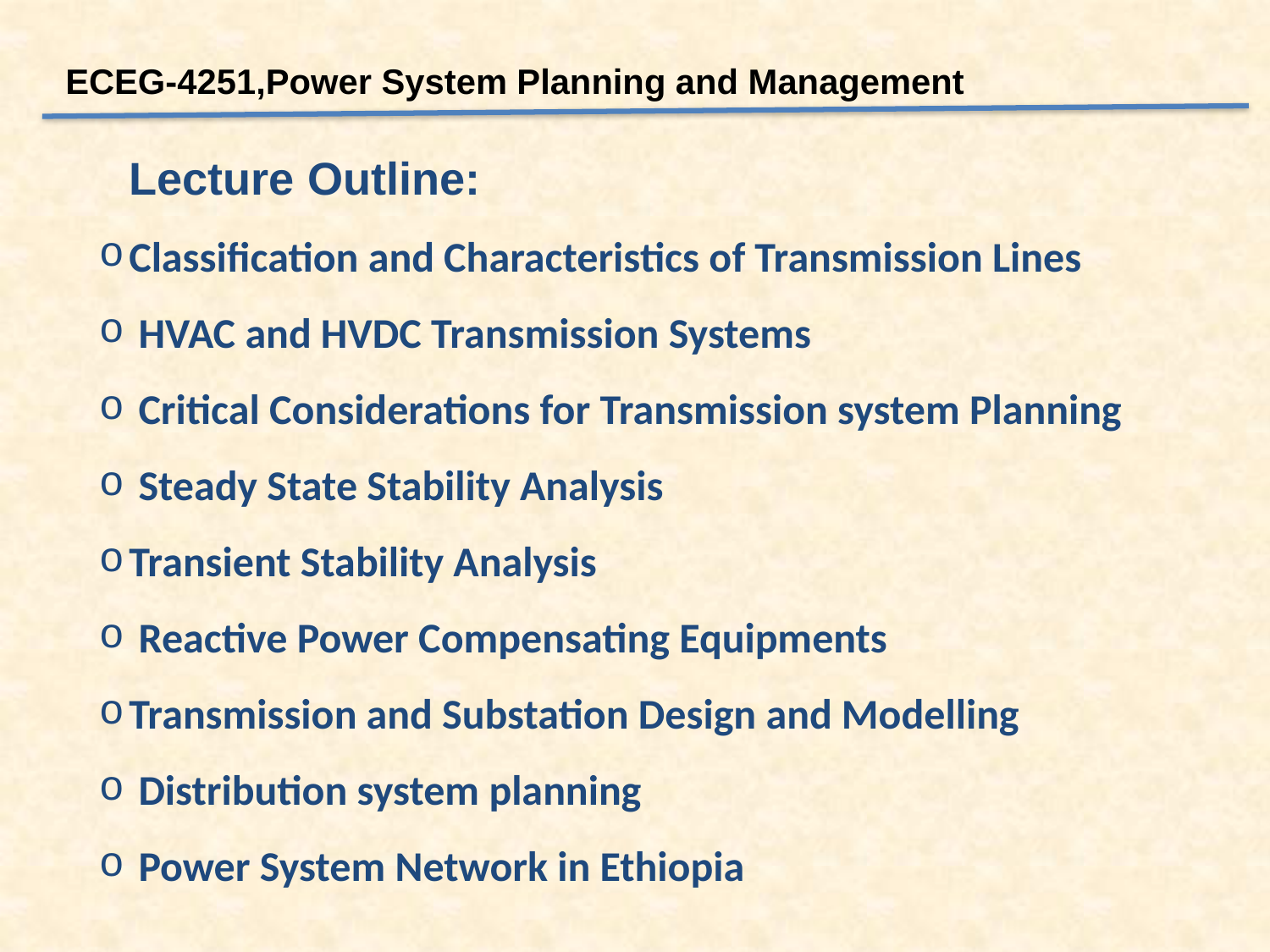

ECEG-4251,Power System Planning and Management
Lecture Outline:
Classification and Characteristics of Transmission Lines
 HVAC and HVDC Transmission Systems
 Critical Considerations for Transmission system Planning
 Steady State Stability Analysis
Transient Stability Analysis
 Reactive Power Compensating Equipments
Transmission and Substation Design and Modelling
 Distribution system planning
 Power System Network in Ethiopia